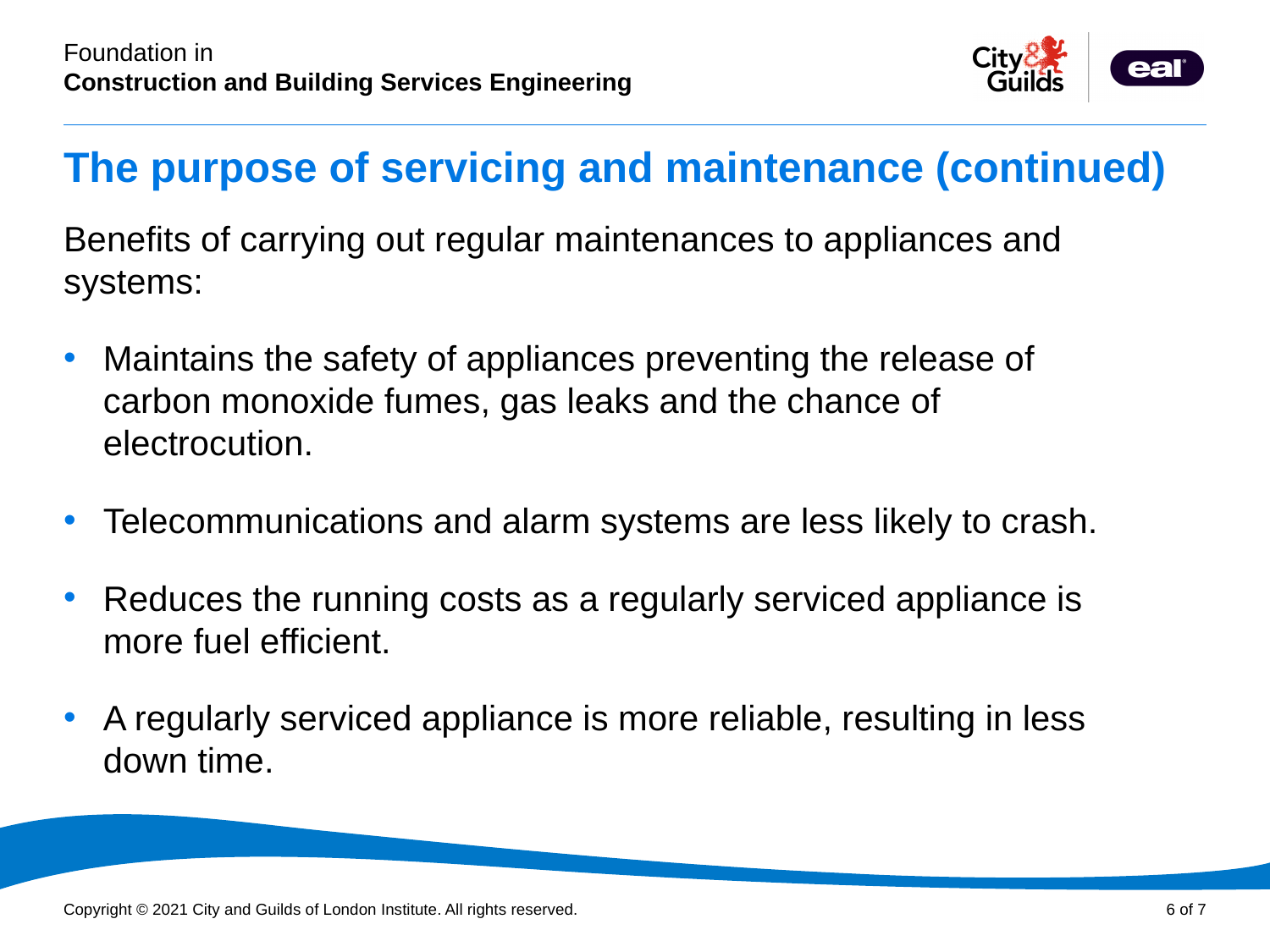

# The purpose of servicing and maintenance (continued)
Benefits of carrying out regular maintenances to appliances and systems:
Maintains the safety of appliances preventing the release of carbon monoxide fumes, gas leaks and the chance of electrocution.
Telecommunications and alarm systems are less likely to crash.
Reduces the running costs as a regularly serviced appliance is more fuel efficient.
A regularly serviced appliance is more reliable, resulting in less down time.